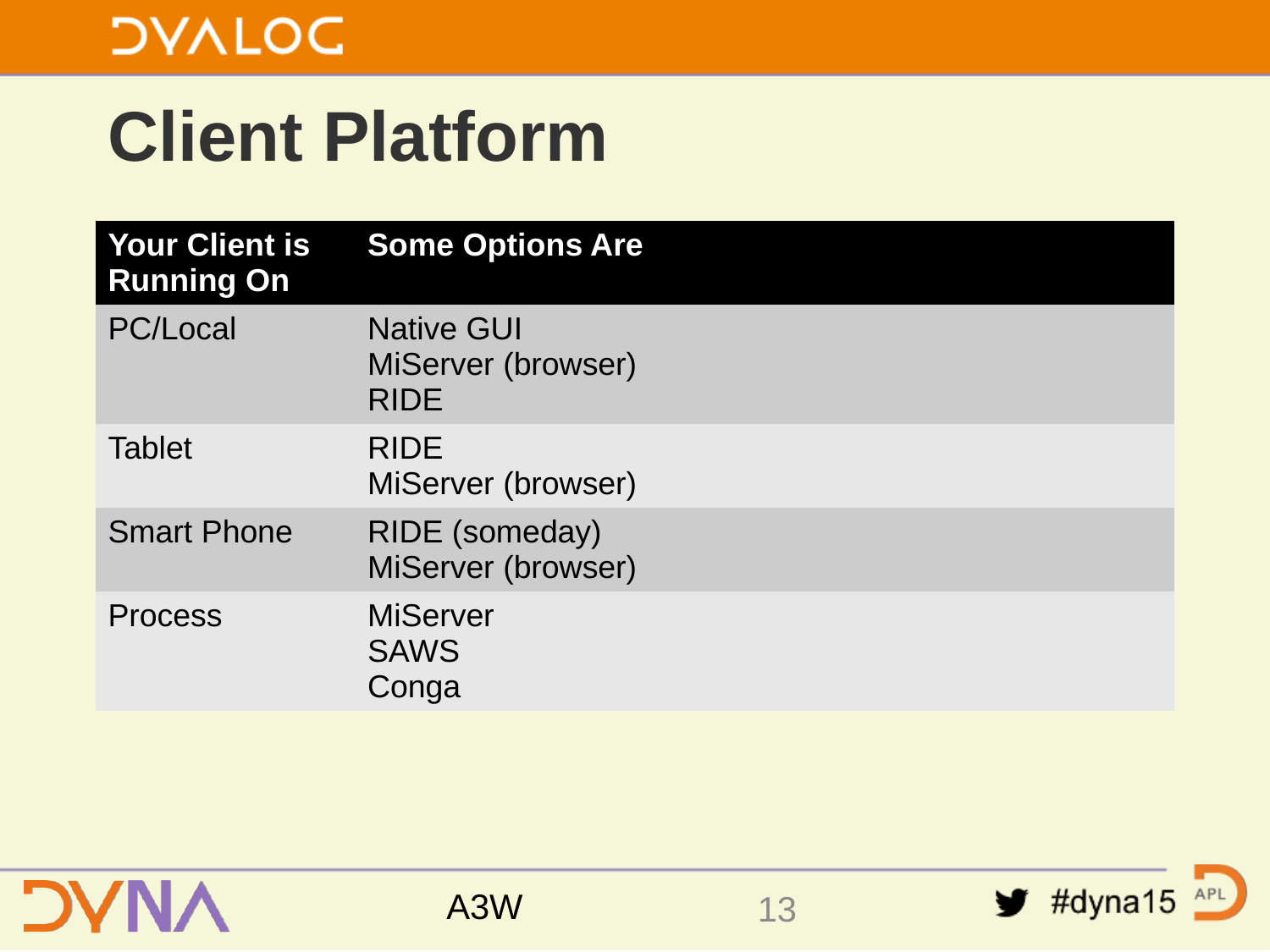

# Client Platform
| Your Client is Running On | Some Options Are |
| --- | --- |
| PC/Local | Native GUI MiServer (browser) RIDE |
| Tablet | RIDE MiServer (browser) |
| Smart Phone | RIDE (someday) MiServer (browser) |
| Process | MiServer SAWS Conga |
13
A3W